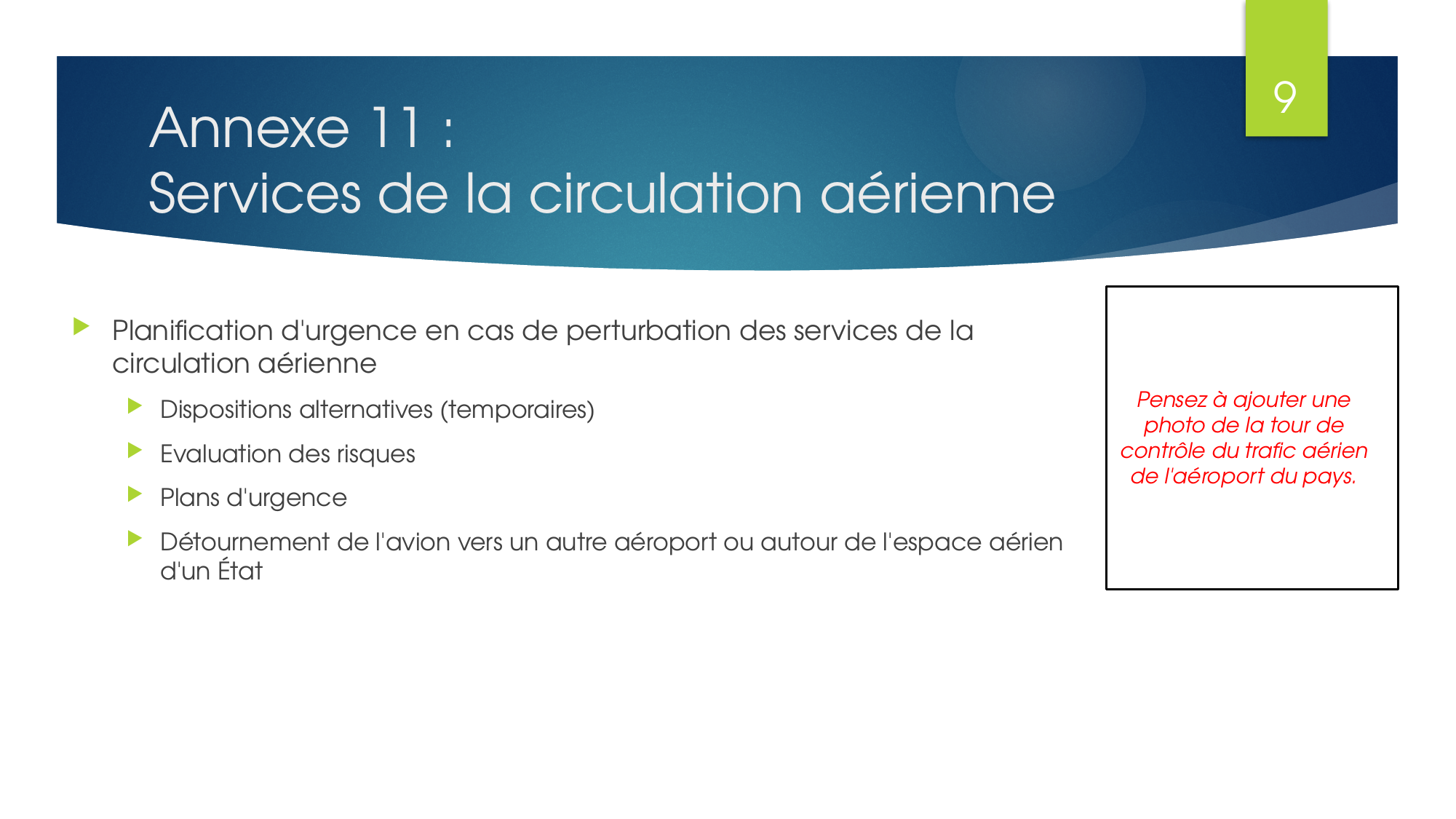

9
# Annexe 11 : Services de la circulation aérienne

Planification d'urgence en cas de perturbation des services de la circulation aérienne
Dispositions alternatives (temporaires)
Evaluation des risques
Plans d'urgence
Détournement de l'avion vers un autre aéroport ou autour de l'espace aérien d'un État
Pensez à ajouter une photo de la tour de contrôle du trafic aérien de l'aéroport du pays.